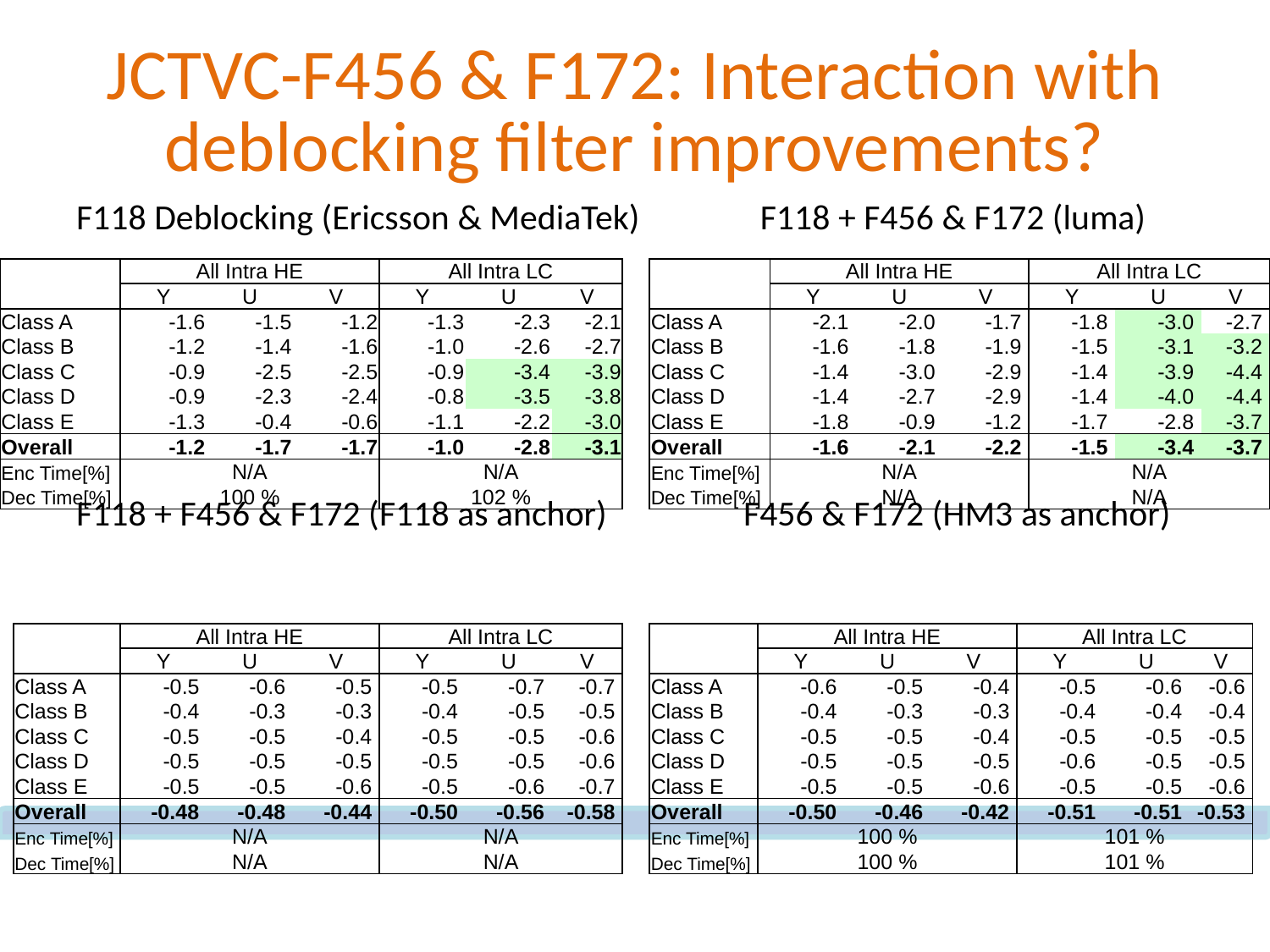

# JCTVC-F456 & F172: Interaction with deblocking filter improvements?
F118 Deblocking (Ericsson & MediaTek)               F118 + F456 & F172 (luma)

F118 + F456 & F172 (F118 as anchor)                 F456 & F172 (HM3 as anchor)
|  | All Intra HE |  |  | All Intra LC |  |  |
| --- | --- | --- | --- | --- | --- | --- |
|  | Y | U | V | Y | U | V |
| Class A | -1.6 | -1.5 | -1.2 | -1.3 | -2.3 | -2.1 |
| Class B | -1.2 | -1.4 | -1.6 | -1.0 | -2.6 | -2.7 |
| Class C | -0.9 | -2.5 | -2.5 | -0.9 | -3.4 | -3.9 |
| Class D | -0.9 | -2.3 | -2.4 | -0.8 | -3.5 | -3.8 |
| Class E | -1.3 | -0.4 | -0.6 | -1.1 | -2.2 | -3.0 |
| Overall | -1.2 | -1.7 | -1.7 | -1.0 | -2.8 | -3.1 |
| Enc Time[%] | N/A |  |  | N/A |  |  |
| Dec Time[%] | 100 % |  |  | 102 % |  |  |
|  | All Intra HE |  |  | All Intra LC |  |  |
| --- | --- | --- | --- | --- | --- | --- |
|  | Y | U | V | Y | U | V |
| Class A | -2.1 | -2.0 | -1.7 | -1.8 | -3.0 | -2.7 |
| Class B | -1.6 | -1.8 | -1.9 | -1.5 | -3.1 | -3.2 |
| Class C | -1.4 | -3.0 | -2.9 | -1.4 | -3.9 | -4.4 |
| Class D | -1.4 | -2.7 | -2.9 | -1.4 | -4.0 | -4.4 |
| Class E | -1.8 | -0.9 | -1.2 | -1.7 | -2.8 | -3.7 |
| Overall | -1.6 | -2.1 | -2.2 | -1.5 | -3.4 | -3.7 |
| Enc Time[%] | N/A |  |  | N/A |  |  |
| Dec Time[%] | N/A |  |  | N/A |  |  |
|  | All Intra HE |  |  | All Intra LC |  |  |
| --- | --- | --- | --- | --- | --- | --- |
|  | Y | U | V | Y | U | V |
| Class A | -0.5 | -0.6 | -0.5 | -0.5 | -0.7 | -0.7 |
| Class B | -0.4 | -0.3 | -0.3 | -0.4 | -0.5 | -0.5 |
| Class C | -0.5 | -0.5 | -0.4 | -0.5 | -0.5 | -0.6 |
| Class D | -0.5 | -0.5 | -0.5 | -0.5 | -0.5 | -0.6 |
| Class E | -0.5 | -0.5 | -0.6 | -0.5 | -0.6 | -0.7 |
| Overall | -0.48 | -0.48 | -0.44 | -0.50 | -0.56 | -0.58 |
| Enc Time[%] | N/A |  |  | N/A |  |  |
| Dec Time[%] | N/A |  |  | N/A |  |  |
|  | All Intra HE |  |  | All Intra LC |  |  |
| --- | --- | --- | --- | --- | --- | --- |
|  | Y | U | V | Y | U | V |
| Class A | -0.6 | -0.5 | -0.4 | -0.5 | -0.6 | -0.6 |
| Class B | -0.4 | -0.3 | -0.3 | -0.4 | -0.4 | -0.4 |
| Class C | -0.5 | -0.5 | -0.4 | -0.5 | -0.5 | -0.5 |
| Class D | -0.5 | -0.5 | -0.5 | -0.6 | -0.5 | -0.5 |
| Class E | -0.5 | -0.5 | -0.6 | -0.5 | -0.5 | -0.6 |
| Overall | -0.50 | -0.46 | -0.42 | -0.51 | -0.51 | -0.53 |
| Enc Time[%] | 100 % |  |  | 101 % |  |  |
| Dec Time[%] | 100 % |  |  | 101 % |  |  |